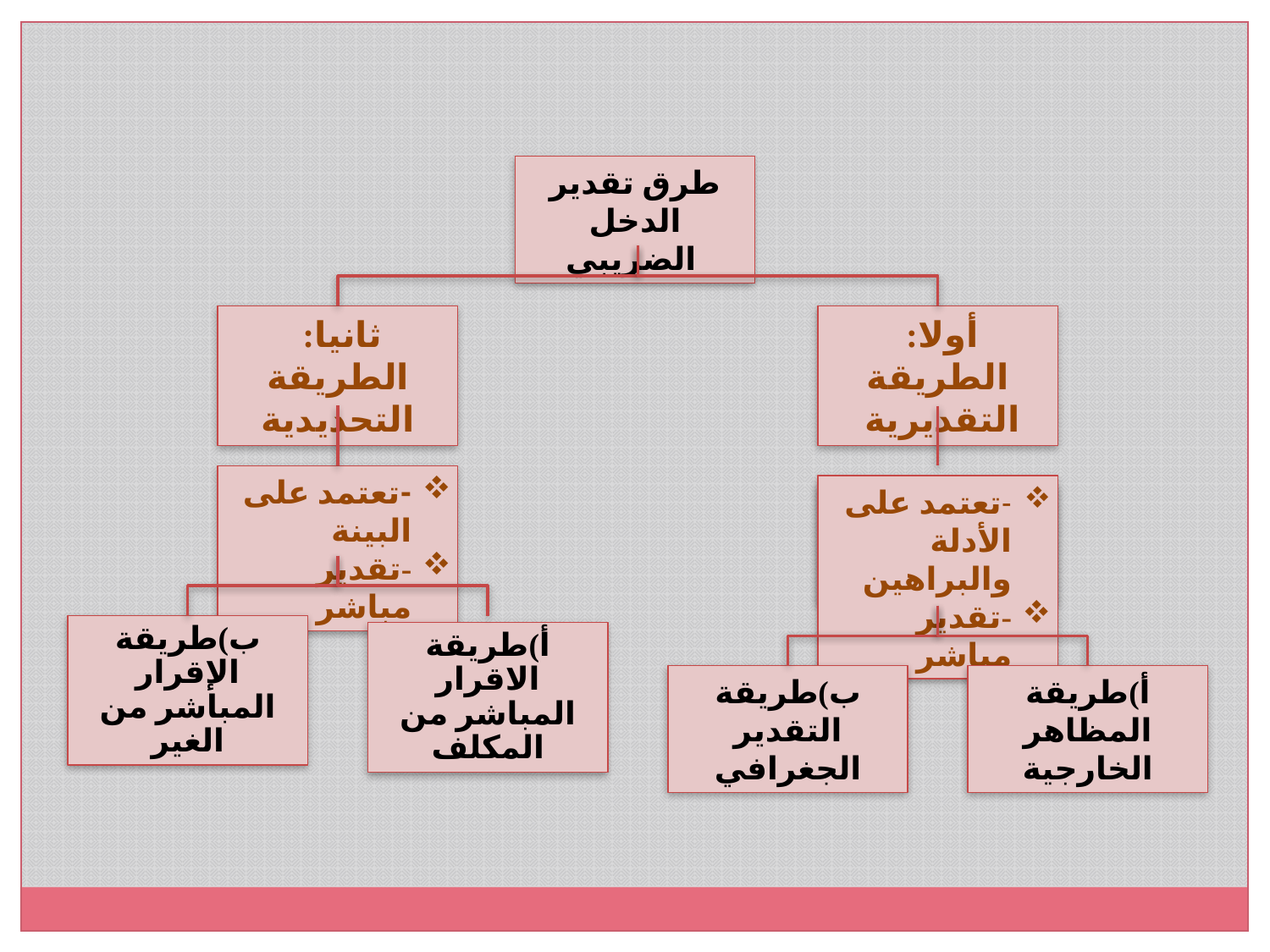

طرق تقدير الدخل الضريبي

ثانيا:
الطريقة التحديدية
أولا:
الطريقة التقديرية

-تعتمد على البينة
-تقدير مباشر

-تعتمد على الأدلة والبراهين
-تقدير مباشر

ب)طريقة الإقرار المباشر من الغير
أ)طريقة الاقرار المباشر من المكلف
ب)طريقة التقدير الجغرافي
أ)طريقة المظاهر الخارجية